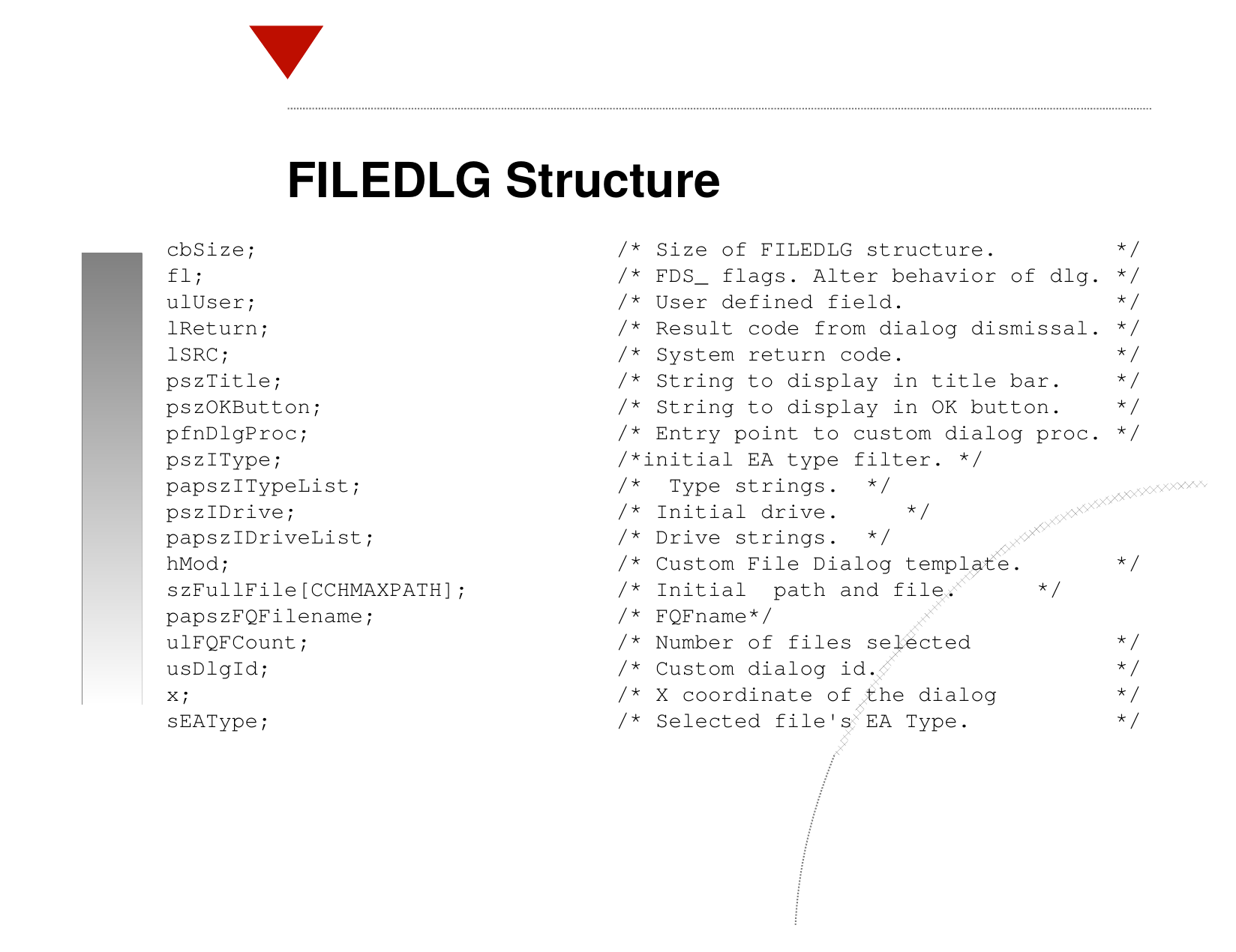

FILEDLG Structure
cbSize;   			/* Size of FILEDLG structure.         */
fl;                		/* FDS_ flags. Alter behavior of dlg. */
ulUser;            		/* User defined field.                */
lReturn;           		/* Result code from dialog dismissal. */
lSRC;              		/* System return code.                */
pszTitle;          		/* String to display in title bar.    */
pszOKButton;   		 	/* String to display in OK button.    */
pfnDlgProc;     			/* Entry point to custom dialog proc. */
pszIType;          		/*initial EA type filter. */
papszITypeList;		  	/*  Type strings.  */
pszIDrive;         		/* Initial drive.     */
papszIDriveList;  		/* Drive strings.  */
hMod;              		/* Custom File Dialog template.       */
szFullFile[CCHMAXPATH]; 		/* Initial  path and file.      */
papszFQFilename;   		/* FQFname*/
ulFQFCount;        		/* Number of files selected           */
usDlgId;           		/* Custom dialog id.                  */
x;                 		/* X coordinate of the dialog         */
sEAType;           		/* Selected file's EA Type.           */